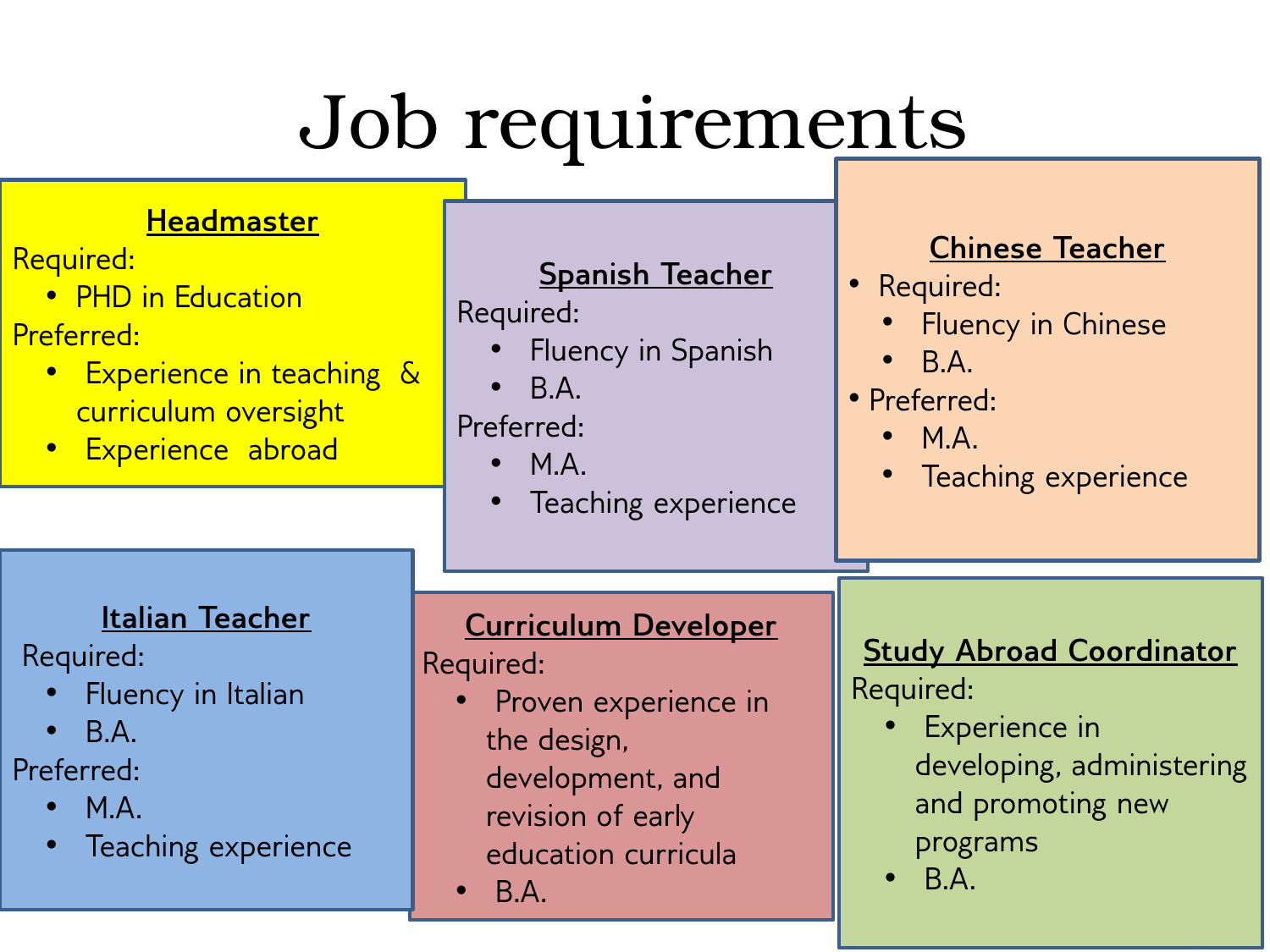

# Job requirements
Chinese Teacher
  Required:
 Fluency in Chinese
 B.A.
 Preferred:
 M.A.
 Teaching experience
Headmaster
Required:
PHD in Education
Preferred:
 Experience in teaching  &  curriculum oversight
 Experience  abroad
Spanish Teacher
Required:
 Fluency in Spanish
 B.A.
Preferred:
 M.A.
 Teaching experience
Italian Teacher
 Required:
 Fluency in Italian
 B.A.
Preferred:
 M.A.
 Teaching experience
Study Abroad Coordinator
Required:
 Experience in developing, administering and promoting new programs
 B.A.
Curriculum Developer
Required:
 Proven experience in the design,  development, and revision of early education curricula
 B.A.